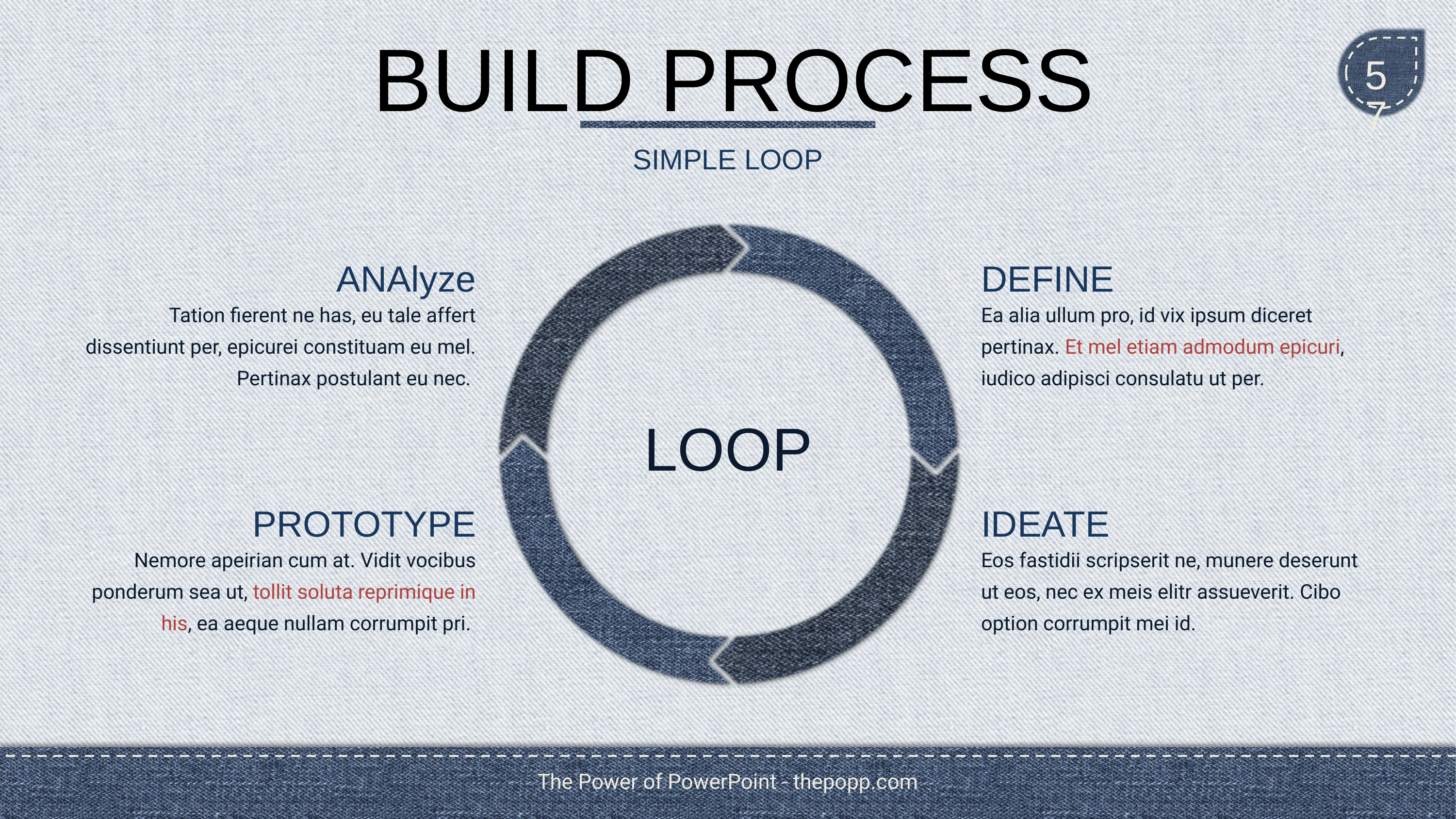

# BUILD PROCESS
57
SIMPLE LOOP
ANAlyze
DEFINE
Tation fierent ne has, eu tale affert dissentiunt per, epicurei constituam eu mel. Pertinax postulant eu nec.
Ea alia ullum pro, id vix ipsum diceret pertinax. Et mel etiam admodum epicuri, iudico adipisci consulatu ut per.
LOOP
PROTOTYPE
IDEATE
Nemore apeirian cum at. Vidit vocibus ponderum sea ut, tollit soluta reprimique in his, ea aeque nullam corrumpit pri.
Eos fastidii scripserit ne, munere deserunt ut eos, nec ex meis elitr assueverit. Cibo option corrumpit mei id.
The Power of PowerPoint - thepopp.com